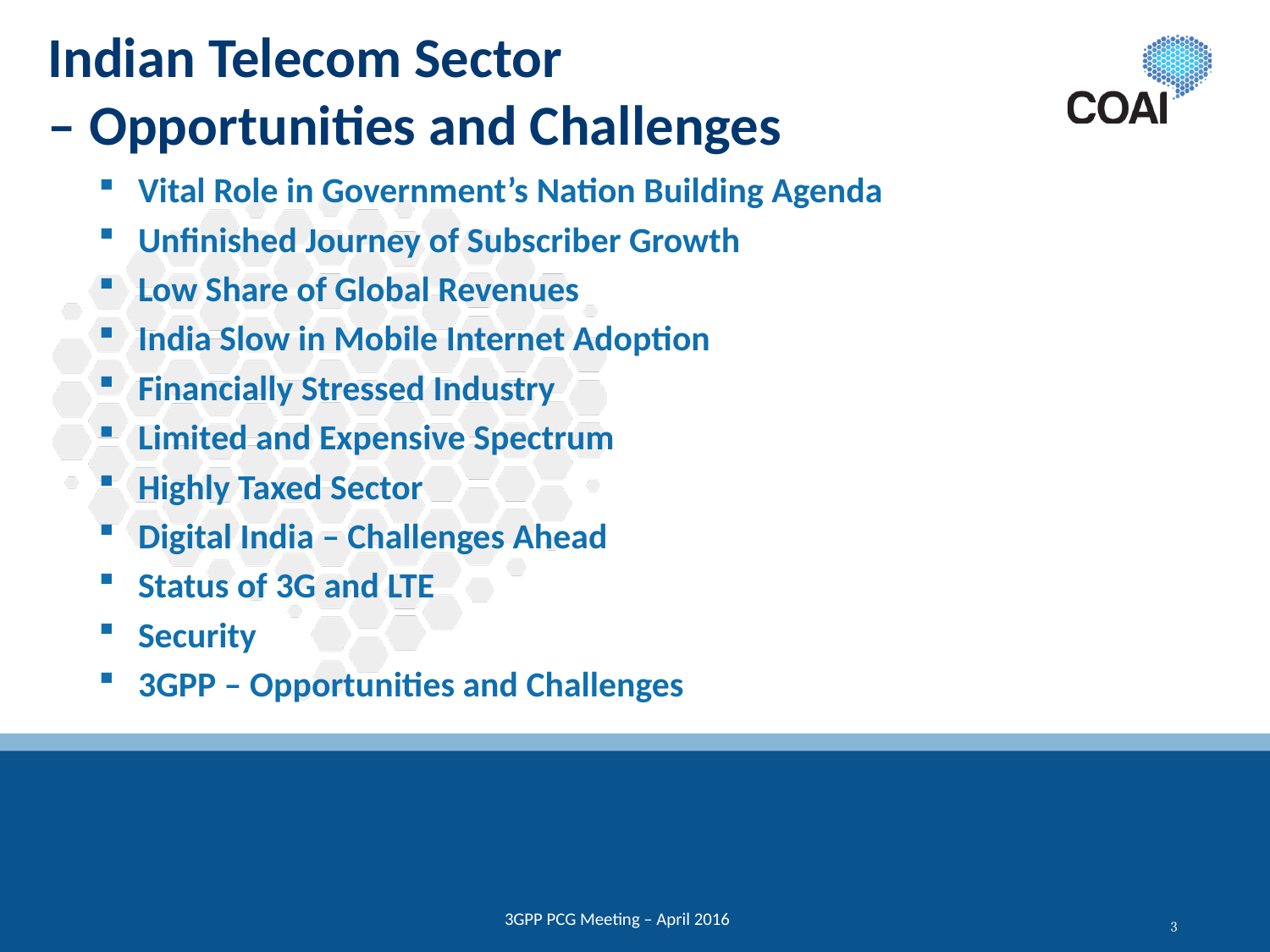

Indian Telecom Sector
– Opportunities and Challenges
Vital Role in Government’s Nation Building Agenda
Unfinished Journey of Subscriber Growth
Low Share of Global Revenues
India Slow in Mobile Internet Adoption
Financially Stressed Industry
Limited and Expensive Spectrum
Highly Taxed Sector
Digital India – Challenges Ahead
Status of 3G and LTE
Security
3GPP – Opportunities and Challenges